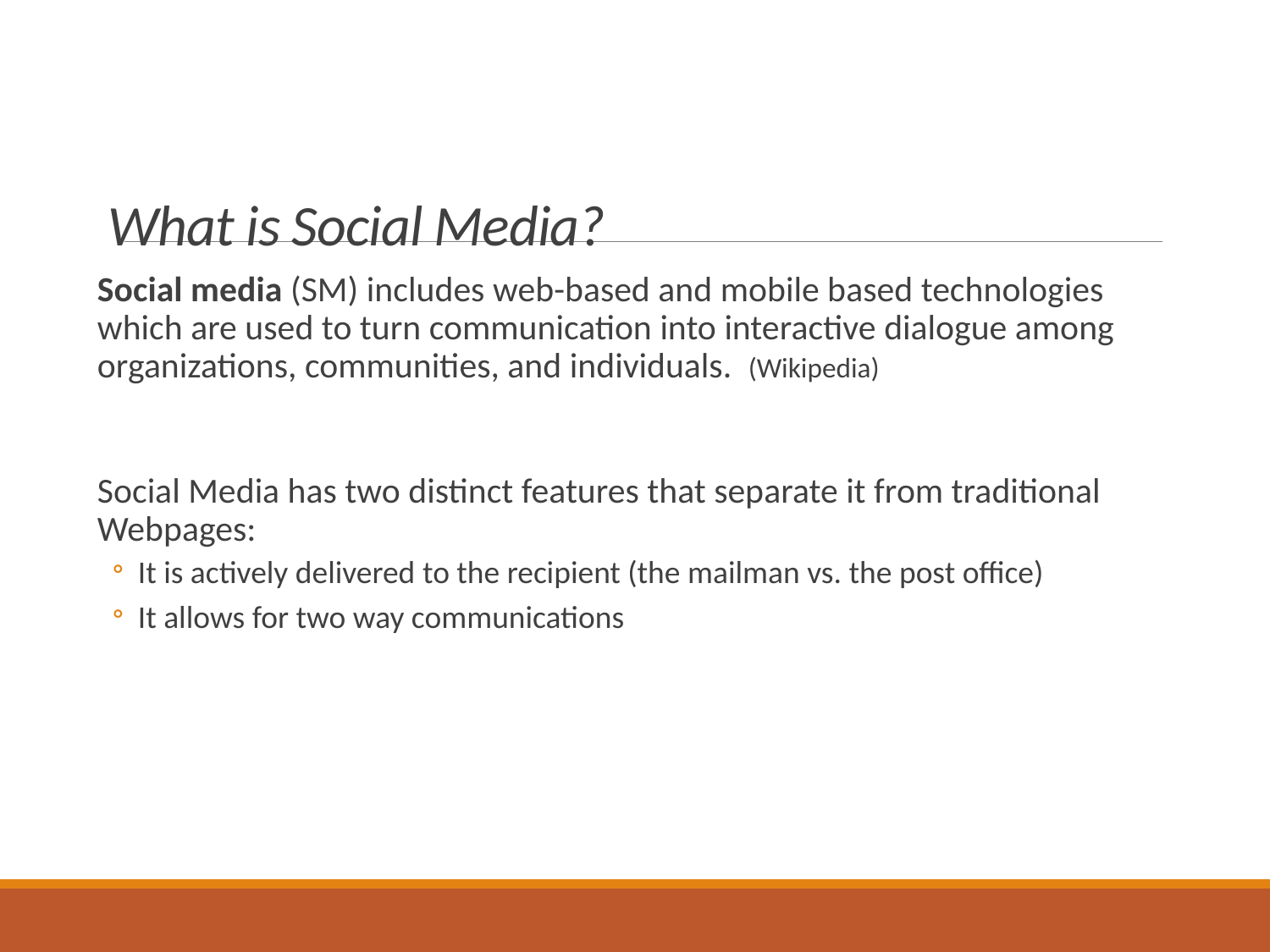

# What is Social Media?
Social media (SM) includes web-based and mobile based technologies which are used to turn communication into interactive dialogue among organizations, communities, and individuals.  (Wikipedia)

Social Media has two distinct features that separate it from traditional Webpages:
It is actively delivered to the recipient (the mailman vs. the post office)
It allows for two way communications